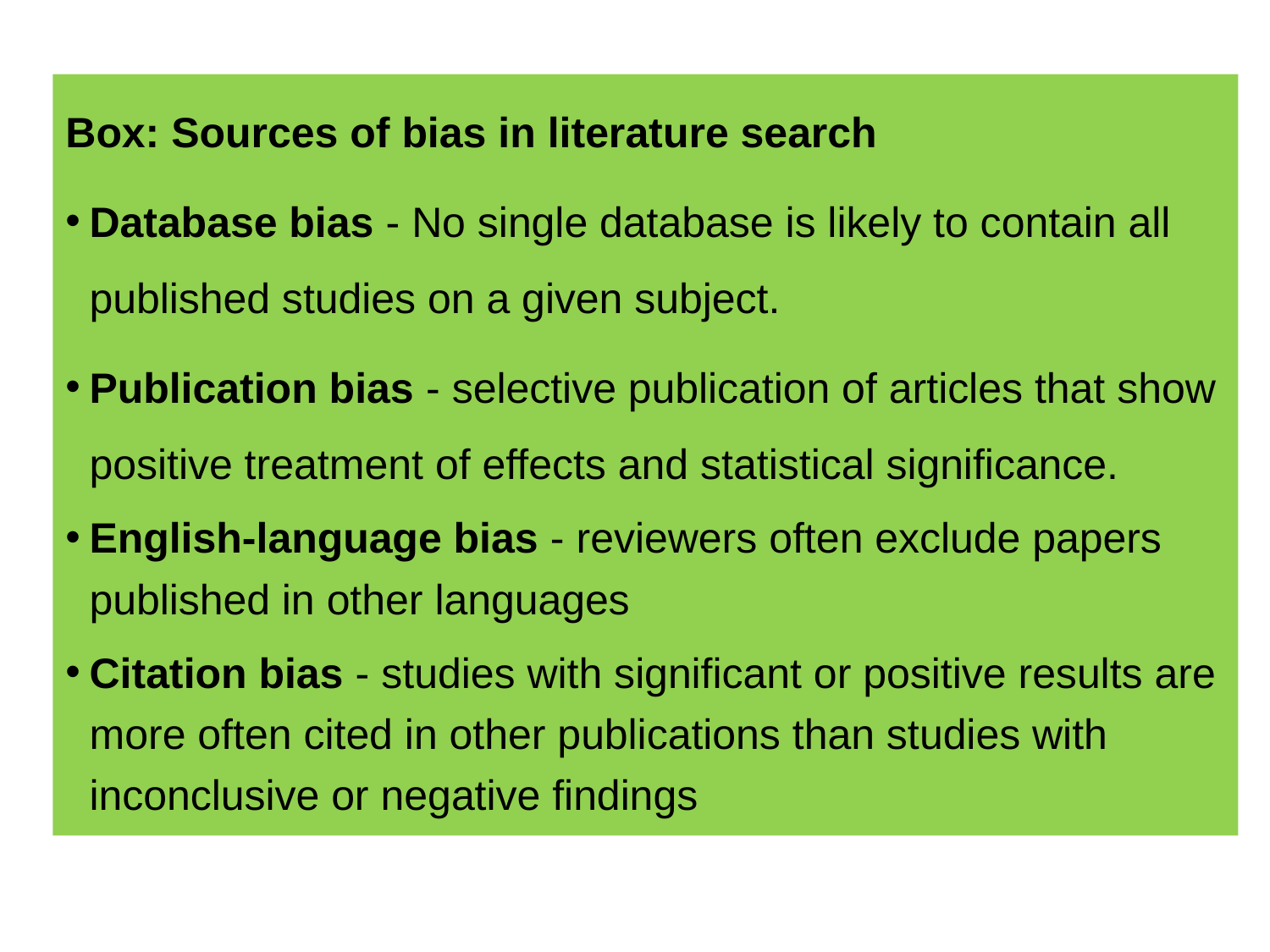

Box: Sources of bias in literature search
Database bias - No single database is likely to contain all published studies on a given subject.
Publication bias - selective publication of articles that show positive treatment of effects and statistical significance.
English-language bias - reviewers often exclude papers published in other languages
Citation bias - studies with significant or positive results are more often cited in other publications than studies with inconclusive or negative findings